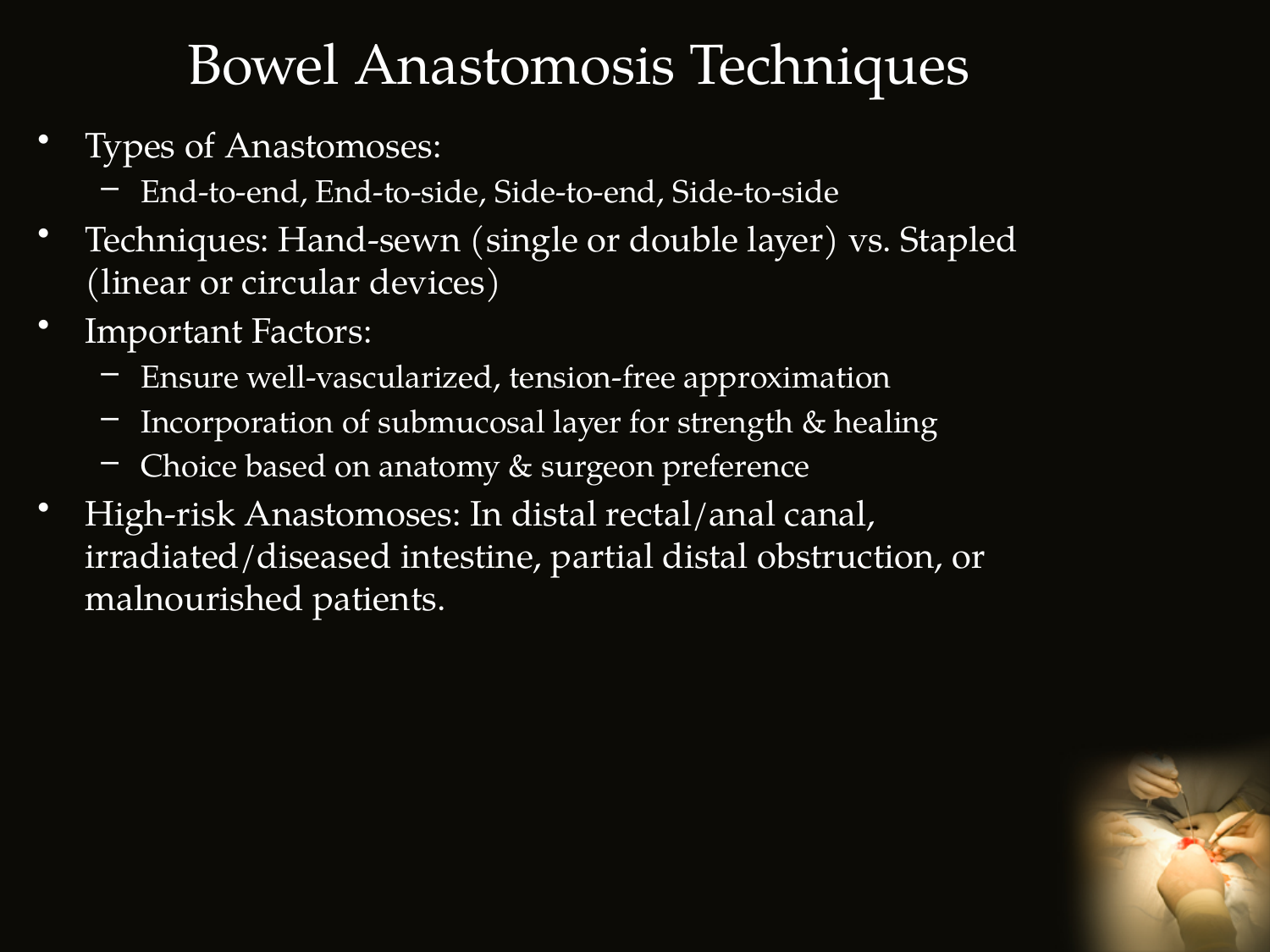

# Bowel Anastomosis Techniques
Types of Anastomoses:
End-to-end, End-to-side, Side-to-end, Side-to-side
Techniques: Hand-sewn (single or double layer) vs. Stapled (linear or circular devices)
Important Factors:
Ensure well-vascularized, tension-free approximation
Incorporation of submucosal layer for strength & healing
Choice based on anatomy & surgeon preference
High-risk Anastomoses: In distal rectal/anal canal, irradiated/diseased intestine, partial distal obstruction, or malnourished patients.